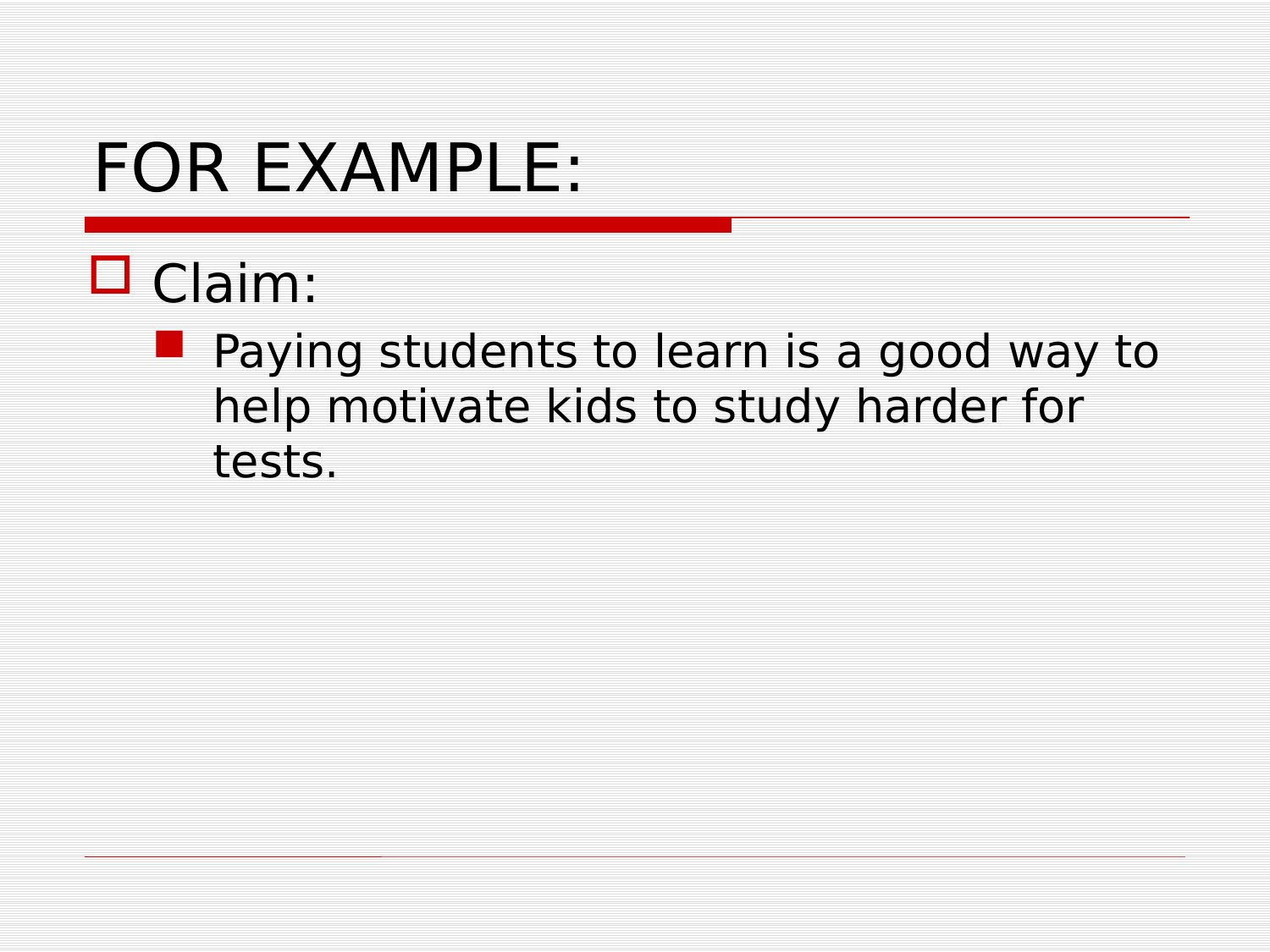

# FOR EXAMPLE:
Claim:
Paying students to learn is a good way to help motivate kids to study harder for tests.